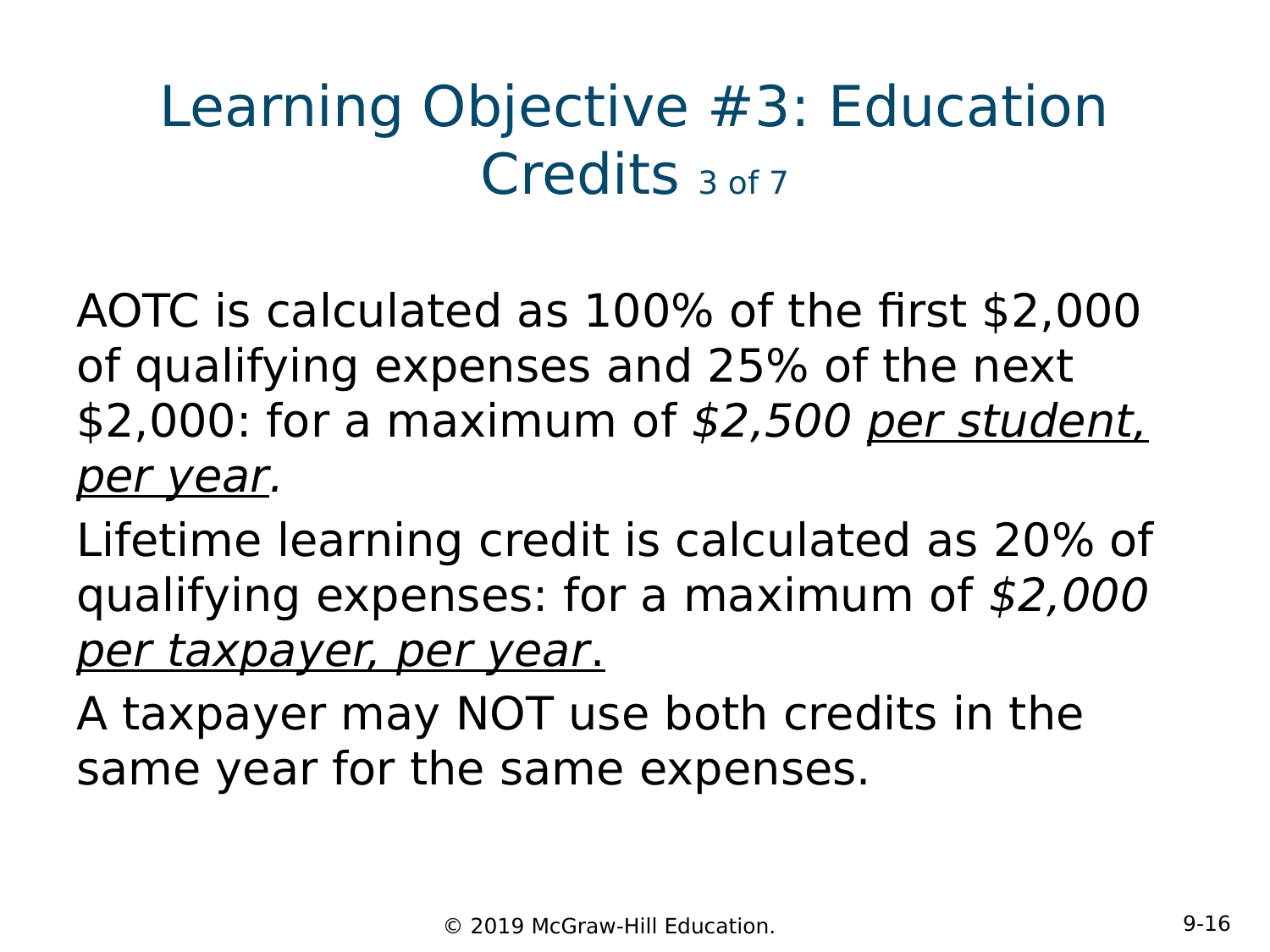

# Learning Objective #3: Education Credits 3 of 7
AOTC is calculated as 100% of the first $2,000 of qualifying expenses and 25% of the next $2,000: for a maximum of $2,500 per student, per year.
Lifetime learning credit is calculated as 20% of qualifying expenses: for a maximum of $2,000 per taxpayer, per year.
A taxpayer may NOT use both credits in the same year for the same expenses.